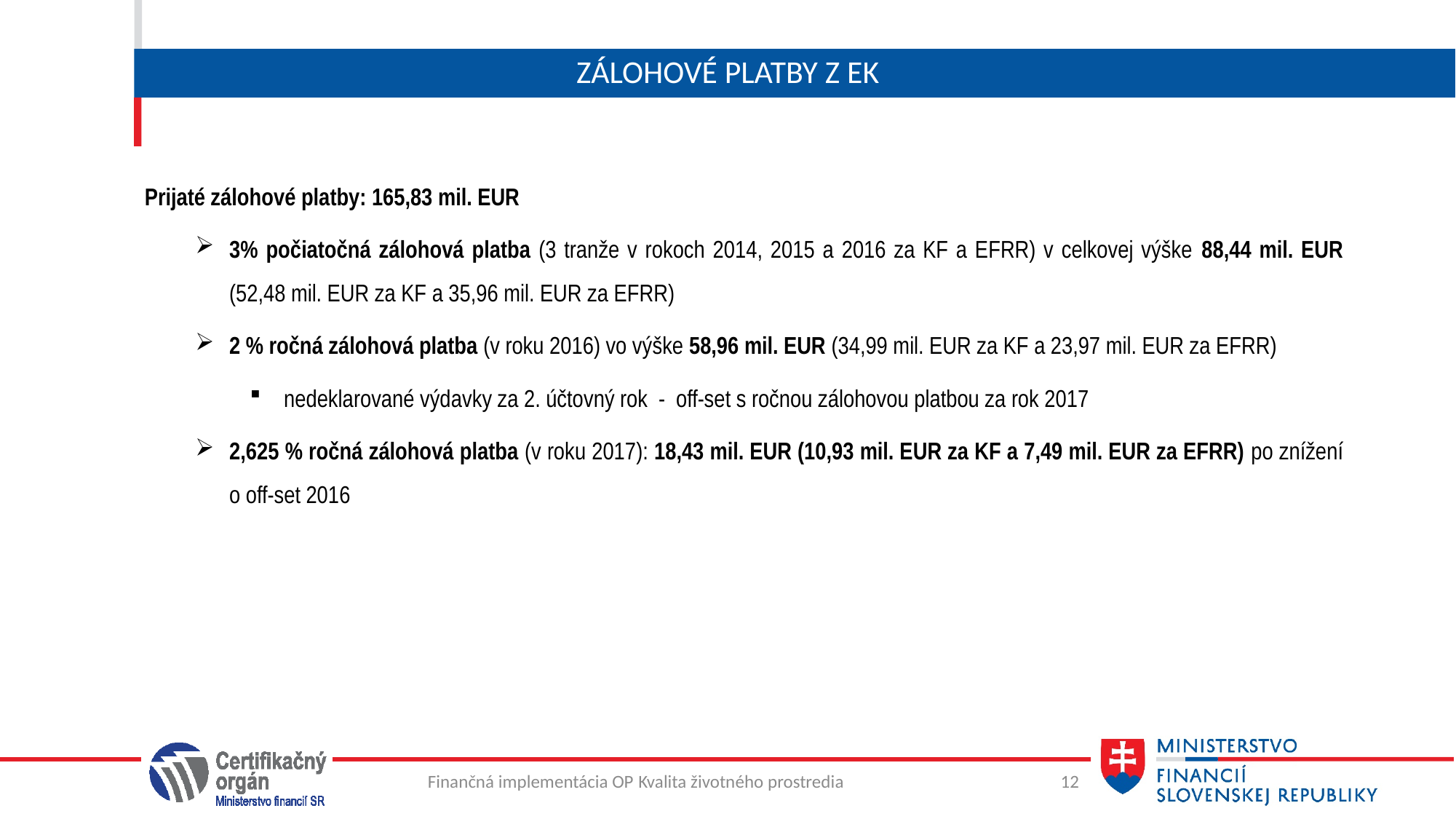

# Zálohové platby z EK
 Prijaté zálohové platby: 165,83 mil. EUR
3% počiatočná zálohová platba (3 tranže v rokoch 2014, 2015 a 2016 za KF a EFRR) v celkovej výške 88,44 mil. EUR (52,48 mil. EUR za KF a 35,96 mil. EUR za EFRR)
2 % ročná zálohová platba (v roku 2016) vo výške 58,96 mil. EUR (34,99 mil. EUR za KF a 23,97 mil. EUR za EFRR)
nedeklarované výdavky za 2. účtovný rok  -  off-set s ročnou zálohovou platbou za rok 2017
2,625 % ročná zálohová platba (v roku 2017): 18,43 mil. EUR (10,93 mil. EUR za KF a 7,49 mil. EUR za EFRR) po znížení o off-set 2016
Finančná implementácia OP Kvalita životného prostredia
12